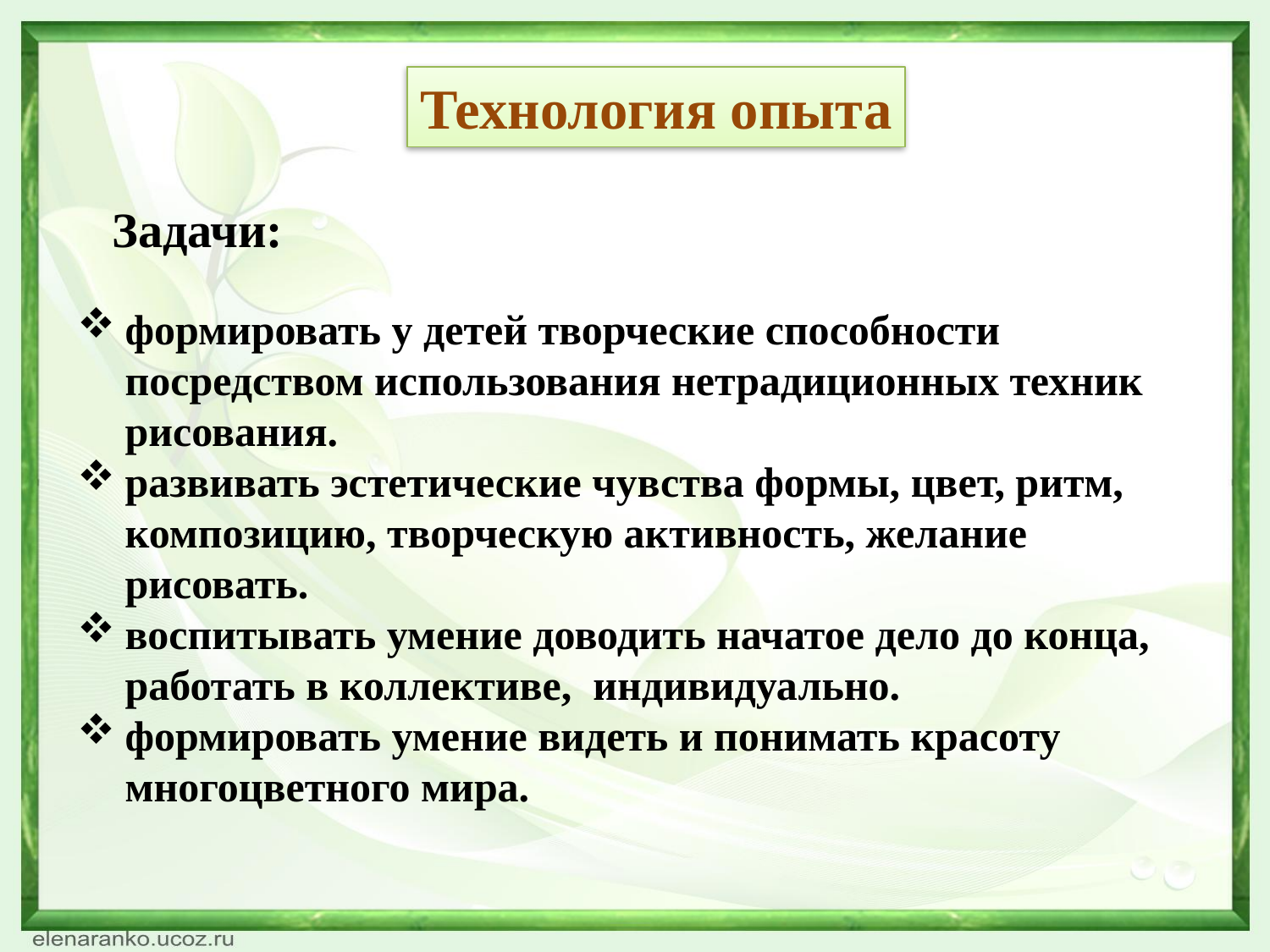

Технология опыта
Задачи:
формировать у детей творческие способности посредством использования нетрадиционных техник рисования.
развивать эстетические чувства формы, цвет, ритм, композицию, творческую активность, желание рисовать.
воспитывать умение доводить начатое дело до конца, работать в коллективе,  индивидуально.
формировать умение видеть и понимать красоту многоцветного мира.